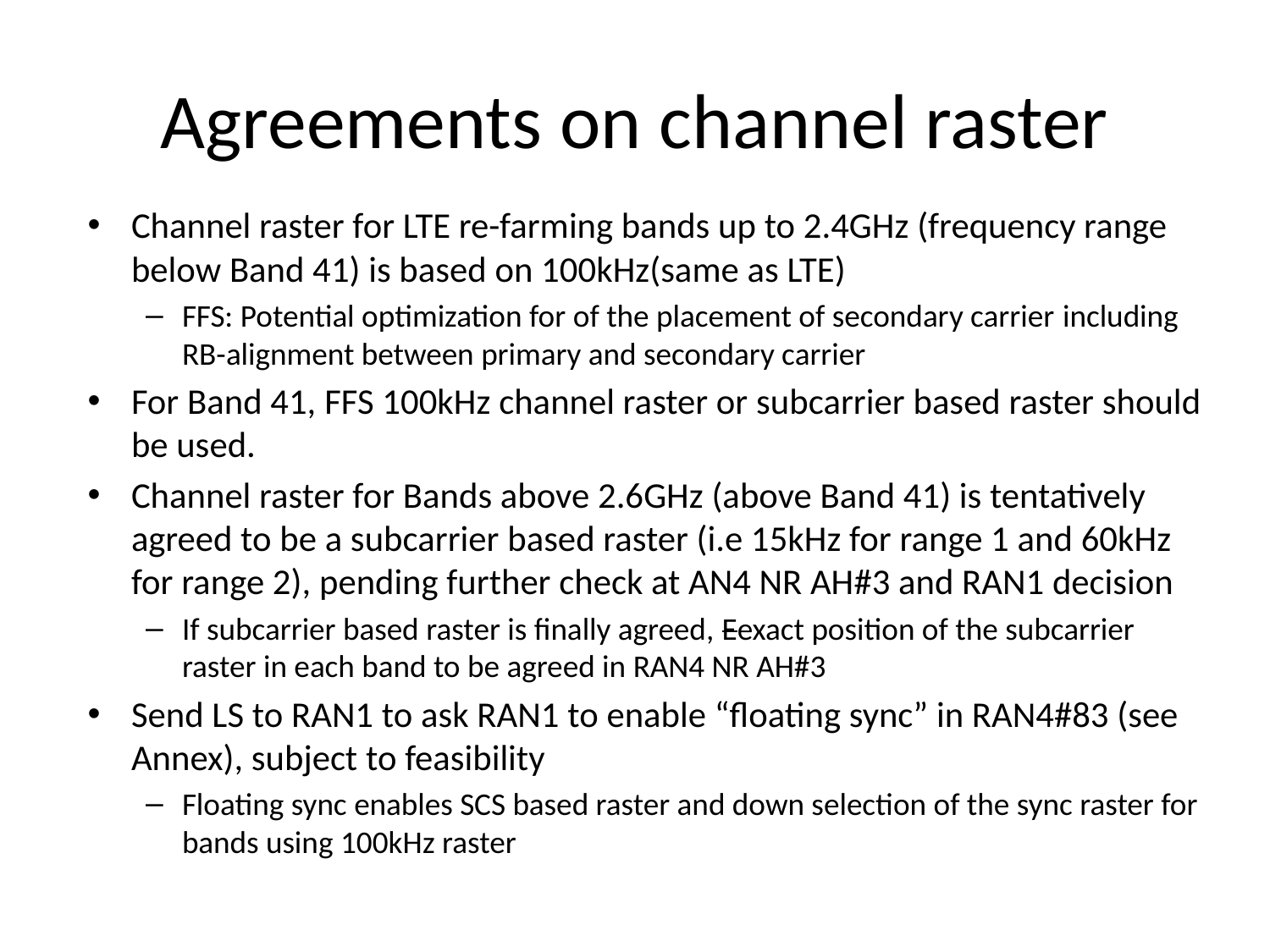

# Agreements on channel raster
Channel raster for LTE re-farming bands up to 2.4GHz (frequency range below Band 41) is based on 100kHz(same as LTE)
FFS: Potential optimization for of the placement of secondary carrier including RB-alignment between primary and secondary carrier
For Band 41, FFS 100kHz channel raster or subcarrier based raster should be used.
Channel raster for Bands above 2.6GHz (above Band 41) is tentatively agreed to be a subcarrier based raster (i.e 15kHz for range 1 and 60kHz for range 2), pending further check at AN4 NR AH#3 and RAN1 decision
If subcarrier based raster is finally agreed, Eexact position of the subcarrier raster in each band to be agreed in RAN4 NR AH#3
Send LS to RAN1 to ask RAN1 to enable “floating sync” in RAN4#83 (see Annex), subject to feasibility
Floating sync enables SCS based raster and down selection of the sync raster for bands using 100kHz raster